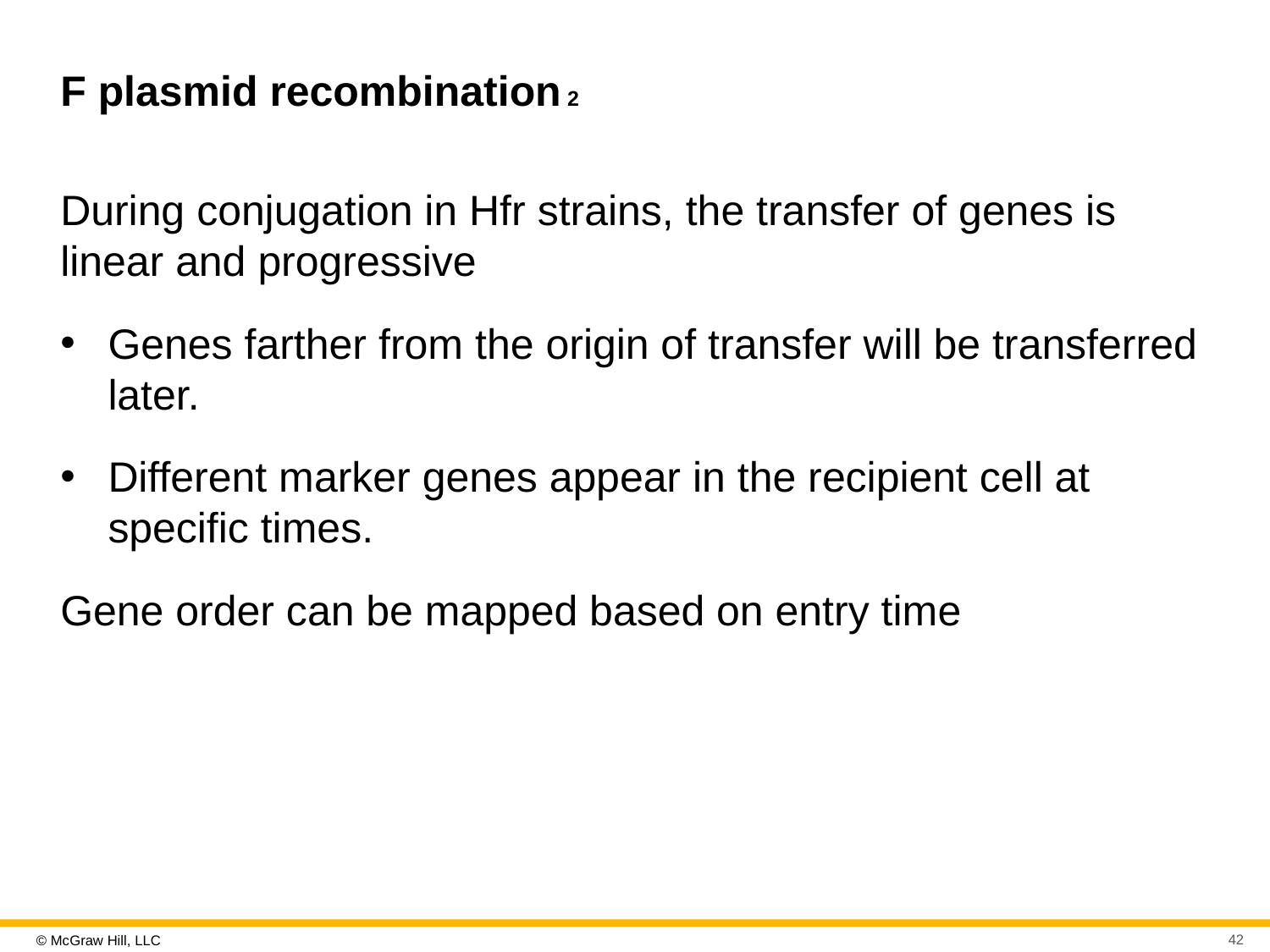

# F plasmid recombination 2
During conjugation in Hfr strains, the transfer of genes is linear and progressive
Genes farther from the origin of transfer will be transferred later.
Different marker genes appear in the recipient cell at specific times.
Gene order can be mapped based on entry time
42